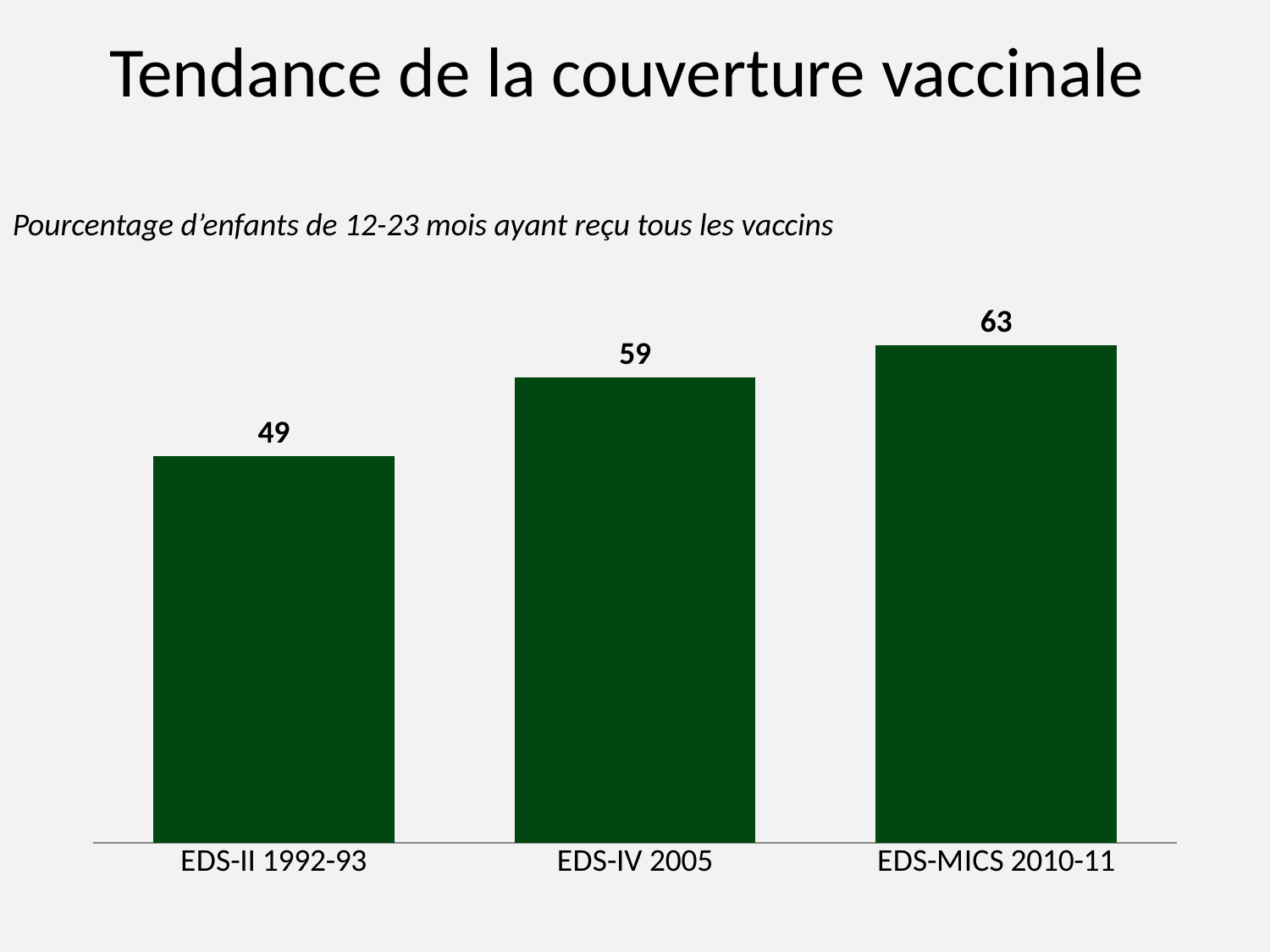

# Tendance de la couverture vaccinale
Pourcentage d’enfants de 12-23 mois ayant reçu tous les vaccins

### Chart

| Category |  |
|---|---|
| EDS-II 1992-93 | 49.0 |
| EDS-IV 2005 | 59.0 |
| EDS-MICS 2010-11 | 63.0 |